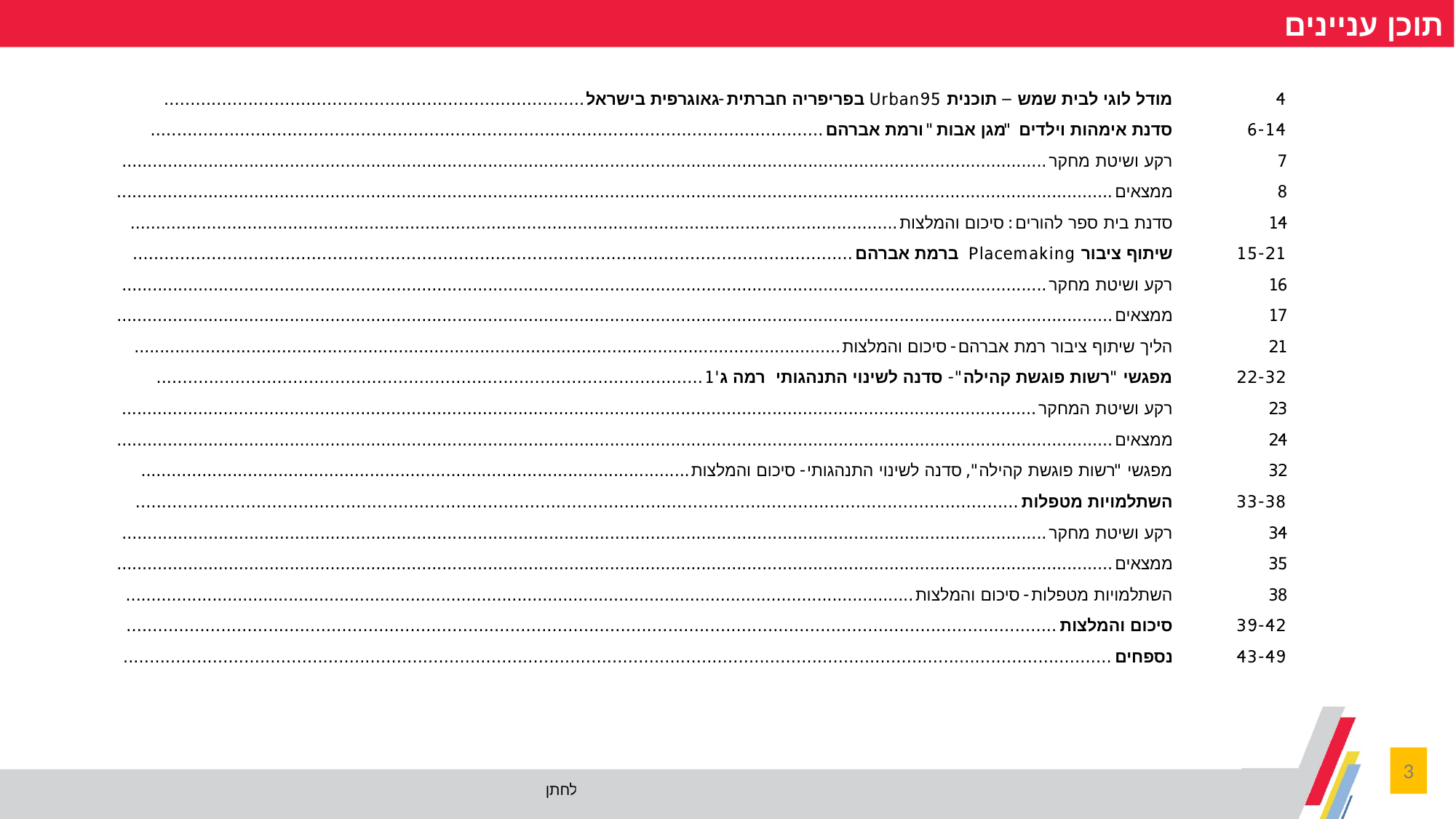

תוכן עניינים
| מודל לוגי לבית שמש – תוכנית Urban95 בפריפריה חברתית-גאוגרפית בישראל................................................................................ | 4 |
| --- | --- |
| סדנת אימהות וילדים "מגן אבות" ורמת אברהם................................................................................................................................ | 6-14 |
| רקע ושיטת מחקר...................................................................................................................................................................................... | 7 |
| ממצאים.................................................................................................................................................................................................... | 8 |
| סדנת בית ספר להורים: סיכום והמלצות....................................................................................................................................................... | 14 |
| שיתוף ציבור Placemaking ברמת אברהם......................................................................................................................................... | 15-21 |
| רקע ושיטת מחקר...................................................................................................................................................................................... | 16 |
| ממצאים.................................................................................................................................................................................................... | 17 |
| הליך שיתוף ציבור רמת אברהם- סיכום והמלצות........................................................................................................................................... | 21 |
| מפגשי "רשות פוגשת קהילה"- סדנה לשינוי התנהגותי, רמה ג'1........................................................................................................ | 22-32 |
| רקע ושיטת המחקר.................................................................................................................................................................................... | 23 |
| ממצאים.................................................................................................................................................................................................... | 24 |
| מפגשי "רשות פוגשת קהילה", סדנה לשינוי התנהגותי- סיכום והמלצות............................................................................................................ | 32 |
| השתלמויות מטפלות........................................................................................................................................................................ | 33-38 |
| רקע ושיטת מחקר...................................................................................................................................................................................... | 34 |
| ממצאים.................................................................................................................................................................................................... | 35 |
| השתלמויות מטפלות- סיכום והמלצות........................................................................................................................................................... | 38 |
| סיכום והמלצות................................................................................................................................................................................. | 39-42 |
| נספחים............................................................................................................................................................................................ | 43-49 |
3